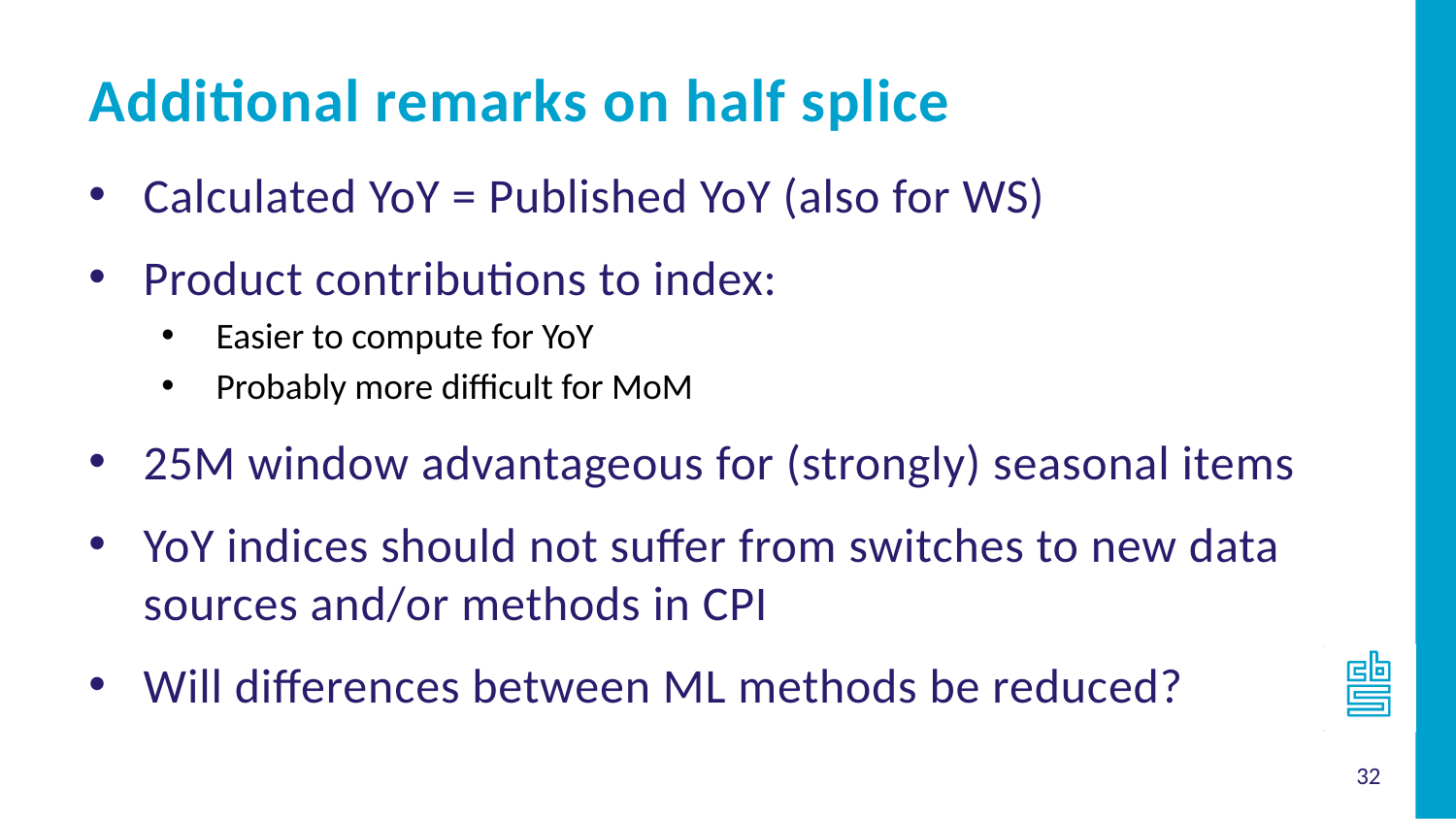

Additional remarks on half splice
Calculated YoY = Published YoY (also for WS)
Product contributions to index:
Easier to compute for YoY
Probably more difficult for MoM
25M window advantageous for (strongly) seasonal items
YoY indices should not suffer from switches to new data sources and/or methods in CPI
Will differences between ML methods be reduced?

32